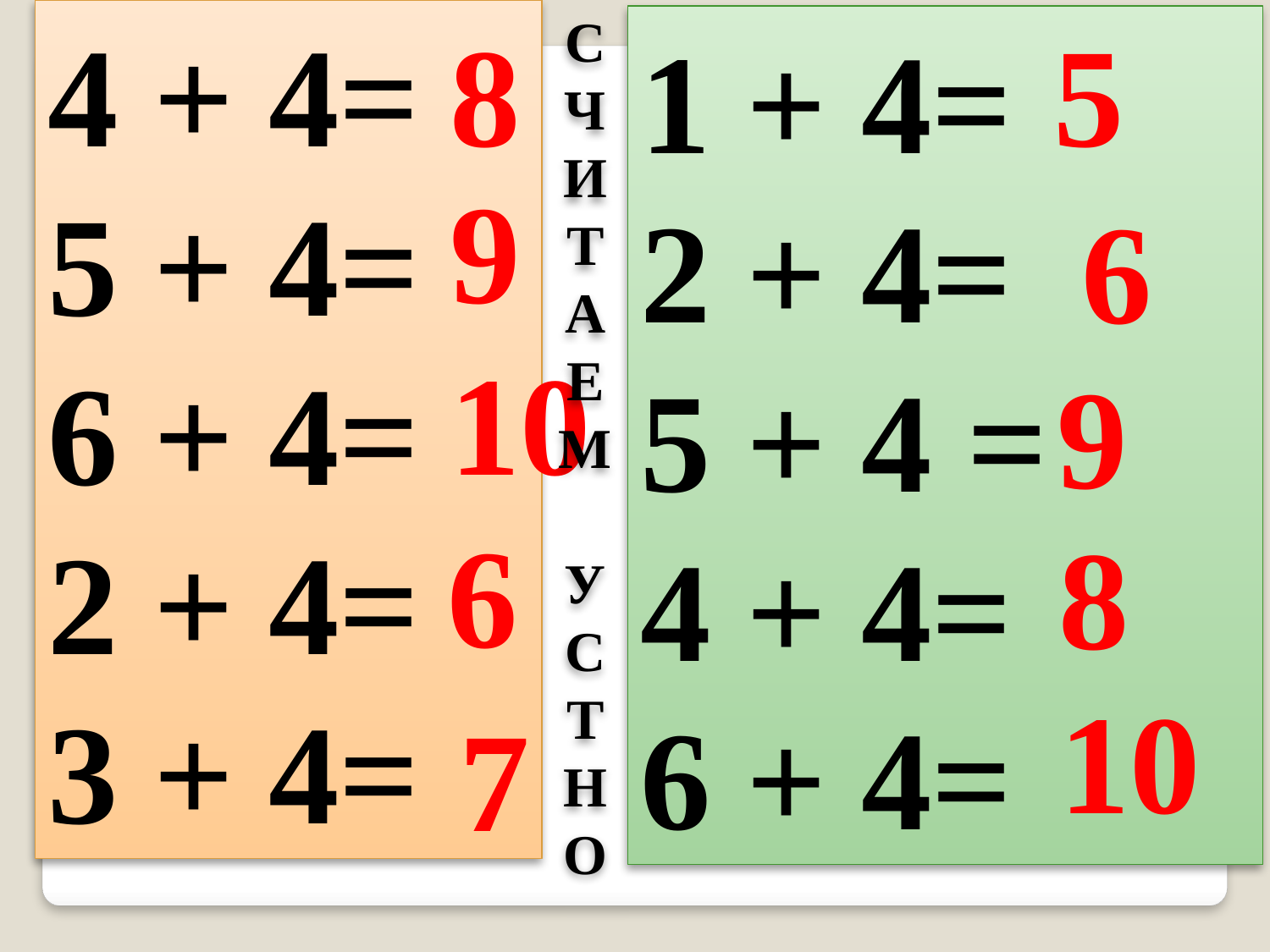

4 + 4=
5 + 4=
6 + 4=
2 + 4=
3 + 4=
8
С
Ч
И
Т
А
Е
М

У
С
Т
Н
О
5
1 + 4=
2 + 4=
5 + 4 =
4 + 4=
6 + 4=
9
6
10
9
6
8
10
7